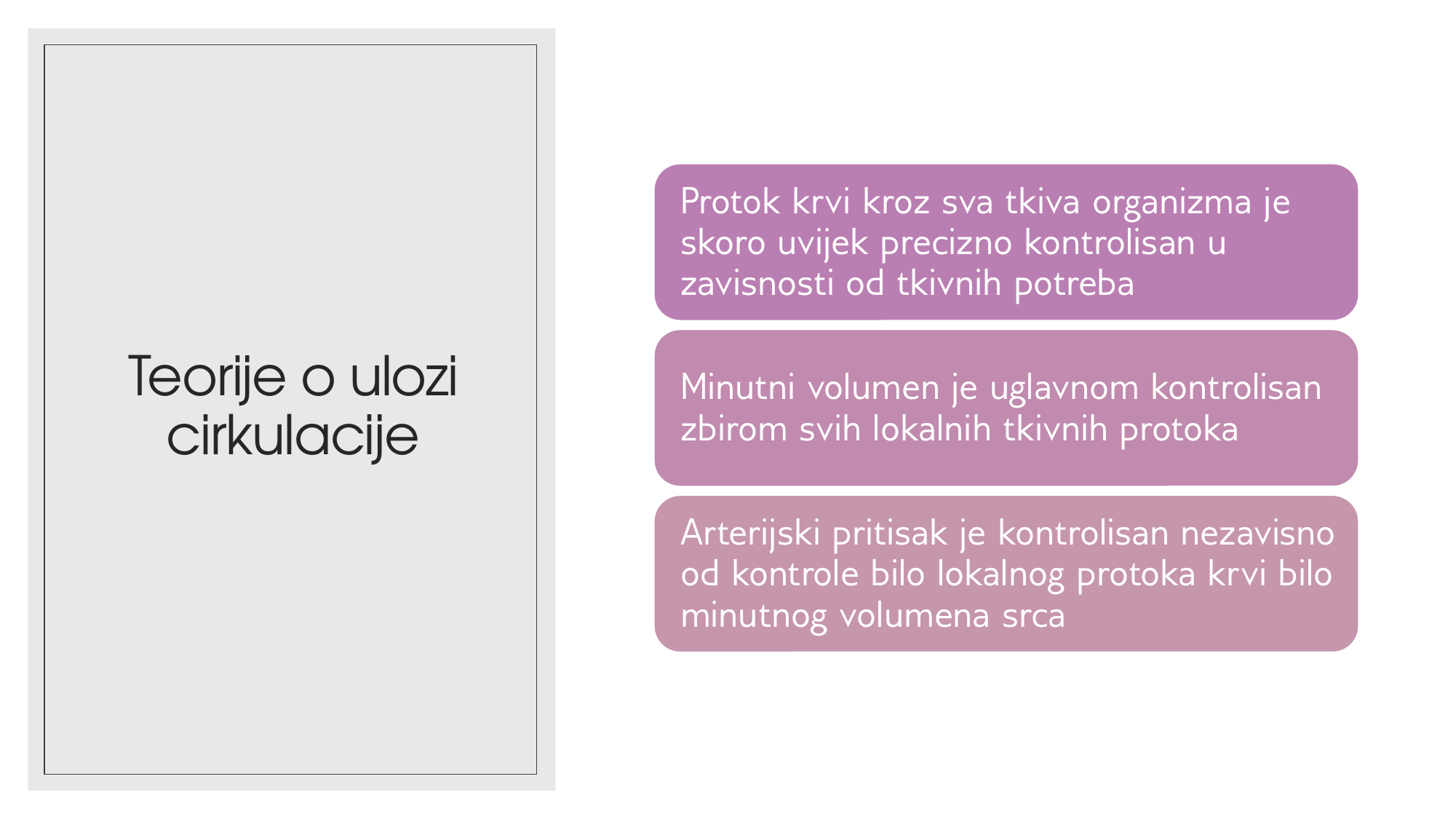

# Teorije o ulozi cirkulacije
Protok krvi kroz sva tkiva organizma je skoro uvijek precizno kontrolisan u zavisnosti od tkivnih potreba
Minutni volumen je uglavnom kontrolisan zbirom svih lokalnih tkivnih protoka
Arterijski pritisak je kontrolisan nezavisno od kontrole bilo lokalnog protoka krvi bilo minutnog volumena srca